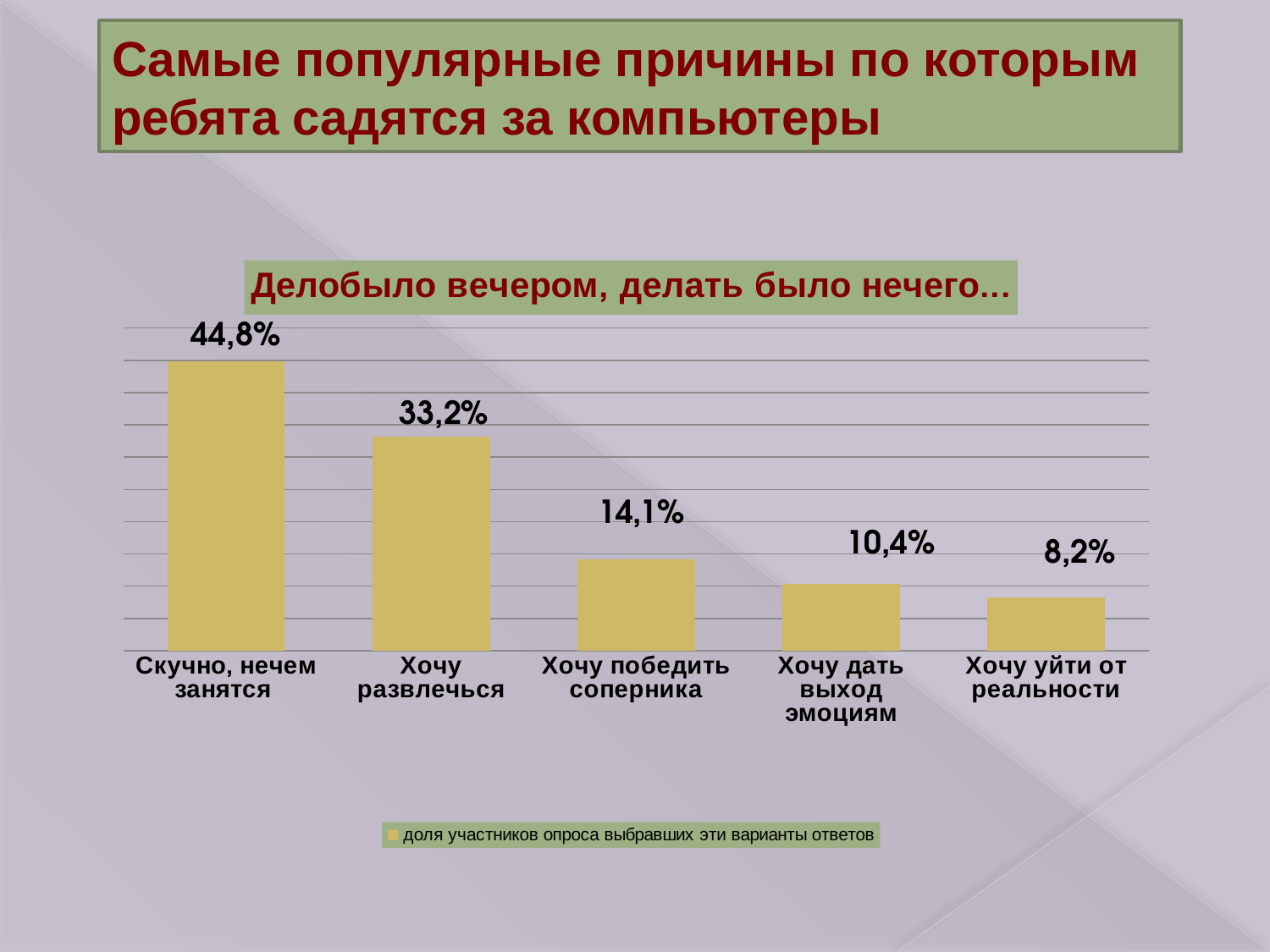

Самые популярные причины по которым ребята садятся за компьютеры

### Chart: Делобыло вечером, делать было нечего...

| Category |  |
|---|---|
| Скучно, нечем занятся  | 0.4480000000000002 |
| Хочу развлечься | 0.33200000000000024 |
| Хочу победить соперника | 0.14100000000000001 |
| Хочу дать выход эмоциям | 0.10400000000000002 |
| Хочу уйти от реальности | 0.082 |
44,8%
33,2%
14,1%
10,4%
8,2%